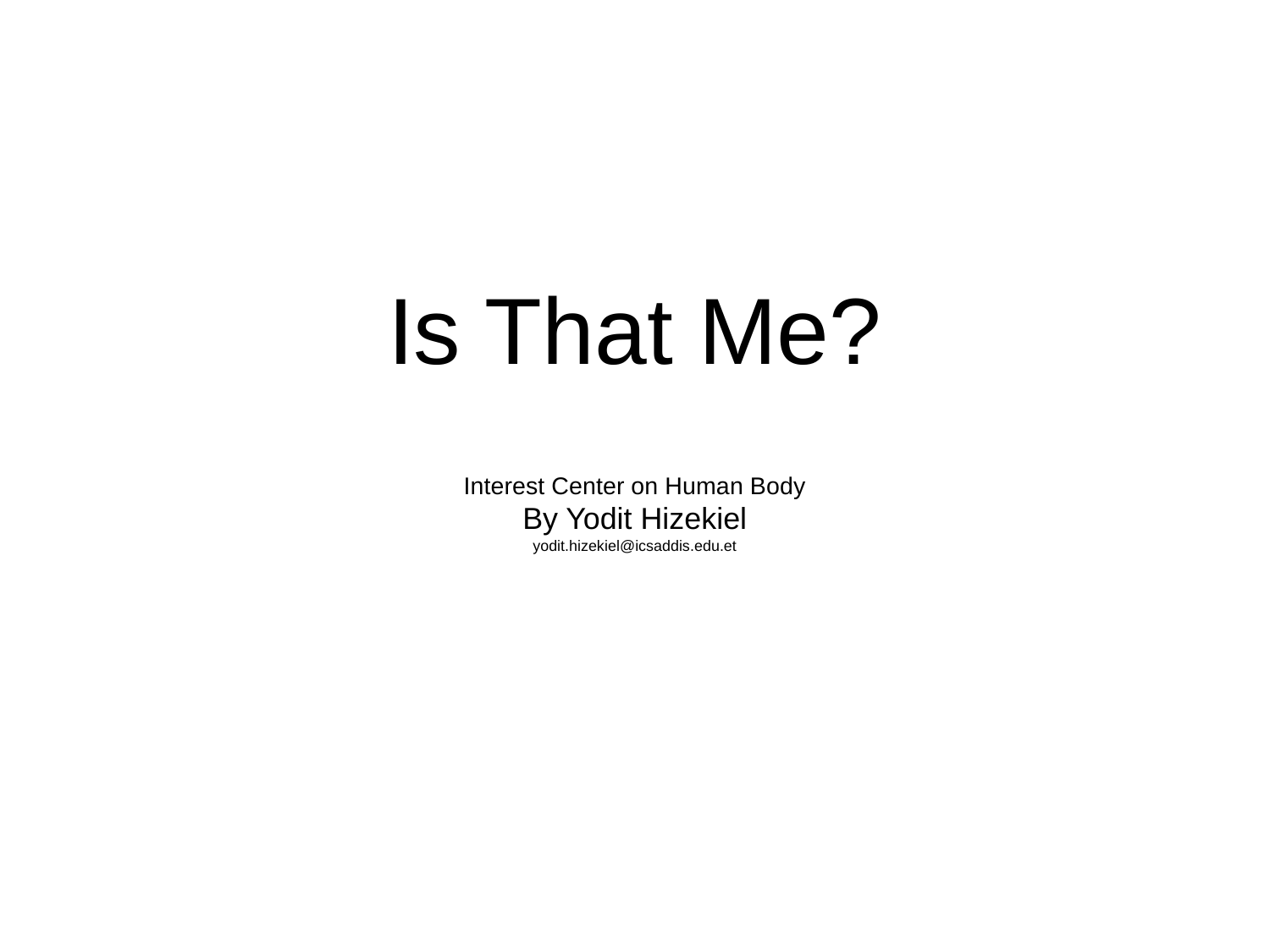

# Is That Me? Interest Center on Human Body By Yodit Hizekiel yodit.hizekiel@icsaddis.edu.et